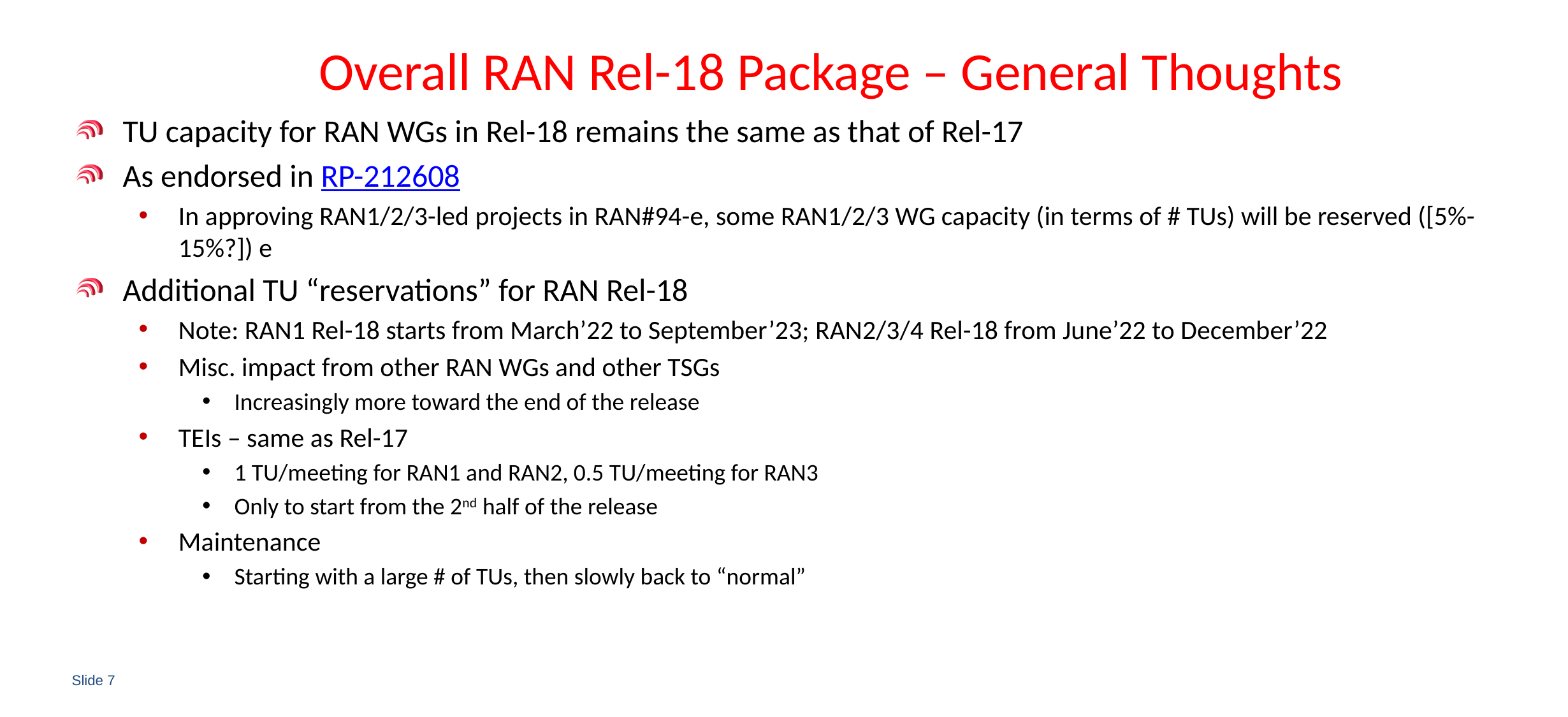

# Overall RAN Rel-18 Package – General Thoughts
TU capacity for RAN WGs in Rel-18 remains the same as that of Rel-17
As endorsed in RP-212608
In approving RAN1/2/3-led projects in RAN#94-e, some RAN1/2/3 WG capacity (in terms of # TUs) will be reserved ([5%-15%?]) e
Additional TU “reservations” for RAN Rel-18
Note: RAN1 Rel-18 starts from March’22 to September’23; RAN2/3/4 Rel-18 from June’22 to December’22
Misc. impact from other RAN WGs and other TSGs
Increasingly more toward the end of the release
TEIs – same as Rel-17
1 TU/meeting for RAN1 and RAN2, 0.5 TU/meeting for RAN3
Only to start from the 2nd half of the release
Maintenance
Starting with a large # of TUs, then slowly back to “normal”